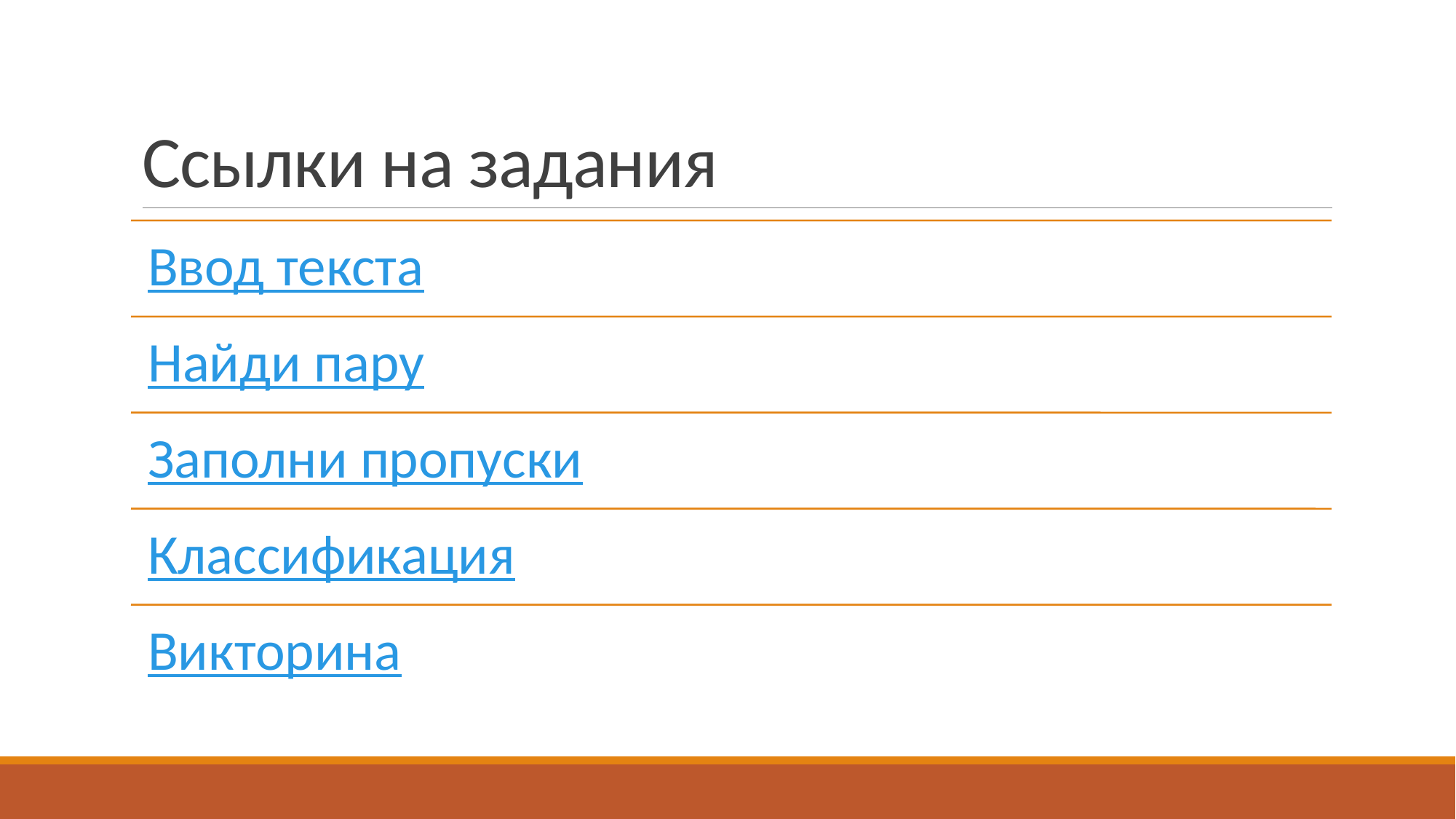

# Ссылки на задания
Ввод текста
Найди пару
Заполни пропуски
Классификация
Викторина